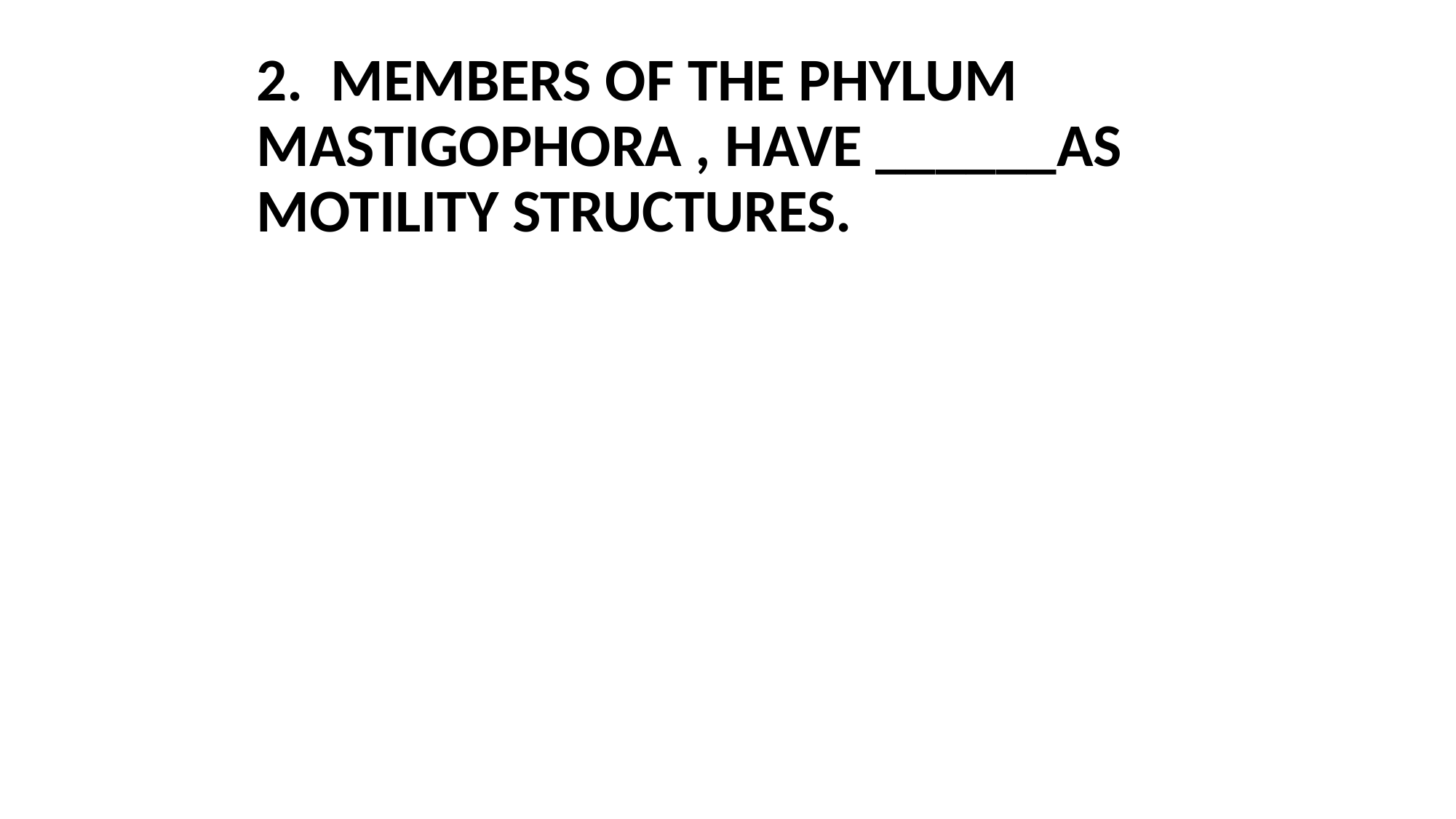

2.  MEMBERS OF THE PHYLUM MASTIGOPHORA , HAVE ______AS MOTILITY STRUCTURES.